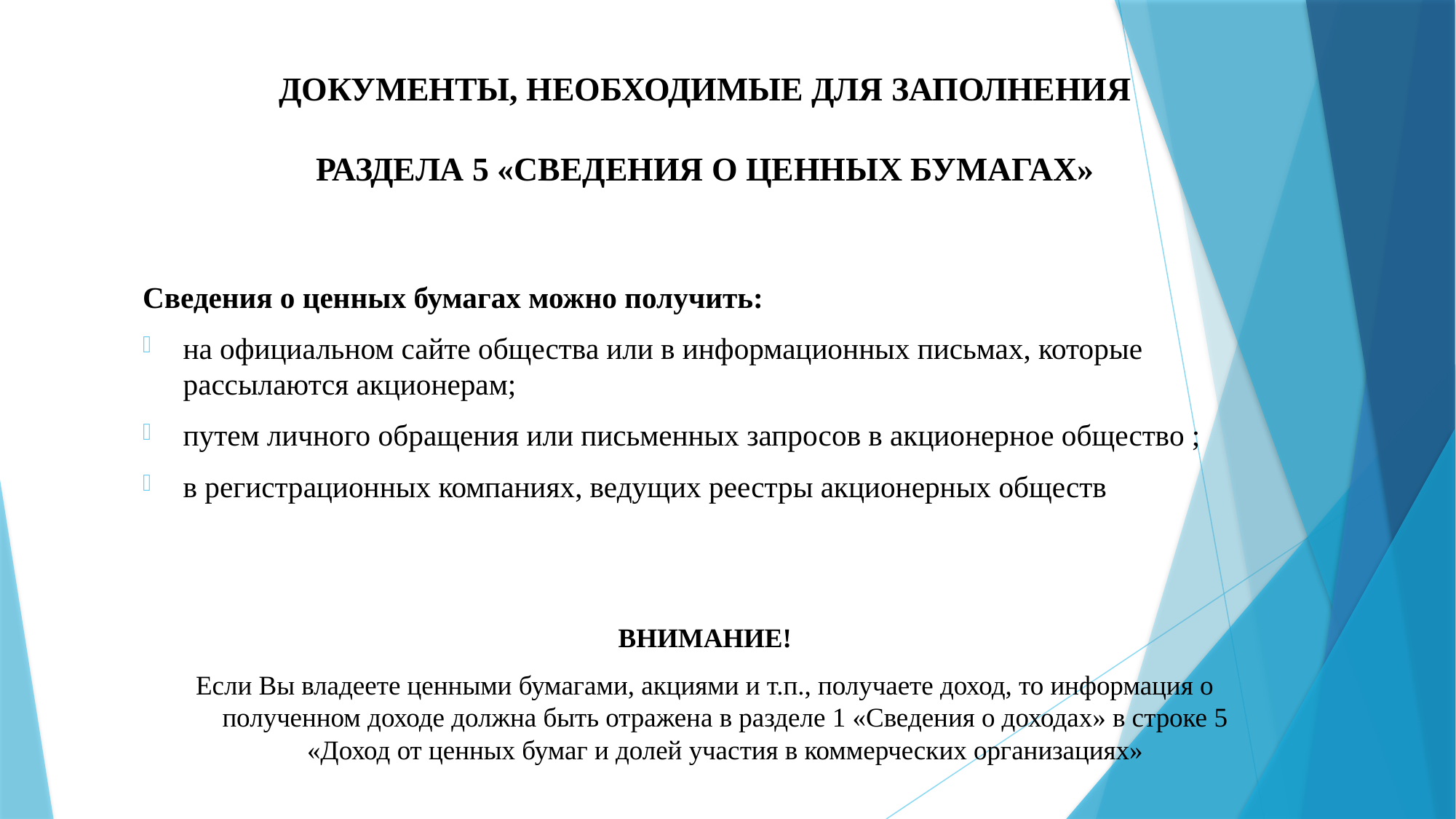

# ДОКУМЕНТЫ, НЕОБХОДИМЫЕ ДЛЯ ЗАПОЛНЕНИЯ РАЗДЕЛА 5 «СВЕДЕНИЯ О ЦЕННЫХ БУМАГАХ»

Сведения о ценных бумагах можно получить:
на официальном сайте общества или в информационных письмах, которые рассылаются акционерам;
путем личного обращения или письменных запросов в акционерное общество ;
в регистрационных компаниях, ведущих реестры акционерных обществ

ВНИМАНИЕ!
Если Вы владеете ценными бумагами, акциями и т.п., получаете доход, то информация о полученном доходе должна быть отражена в разделе 1 «Сведения о доходах» в строке 5 «Доход от ценных бумаг и долей участия в коммерческих организациях»